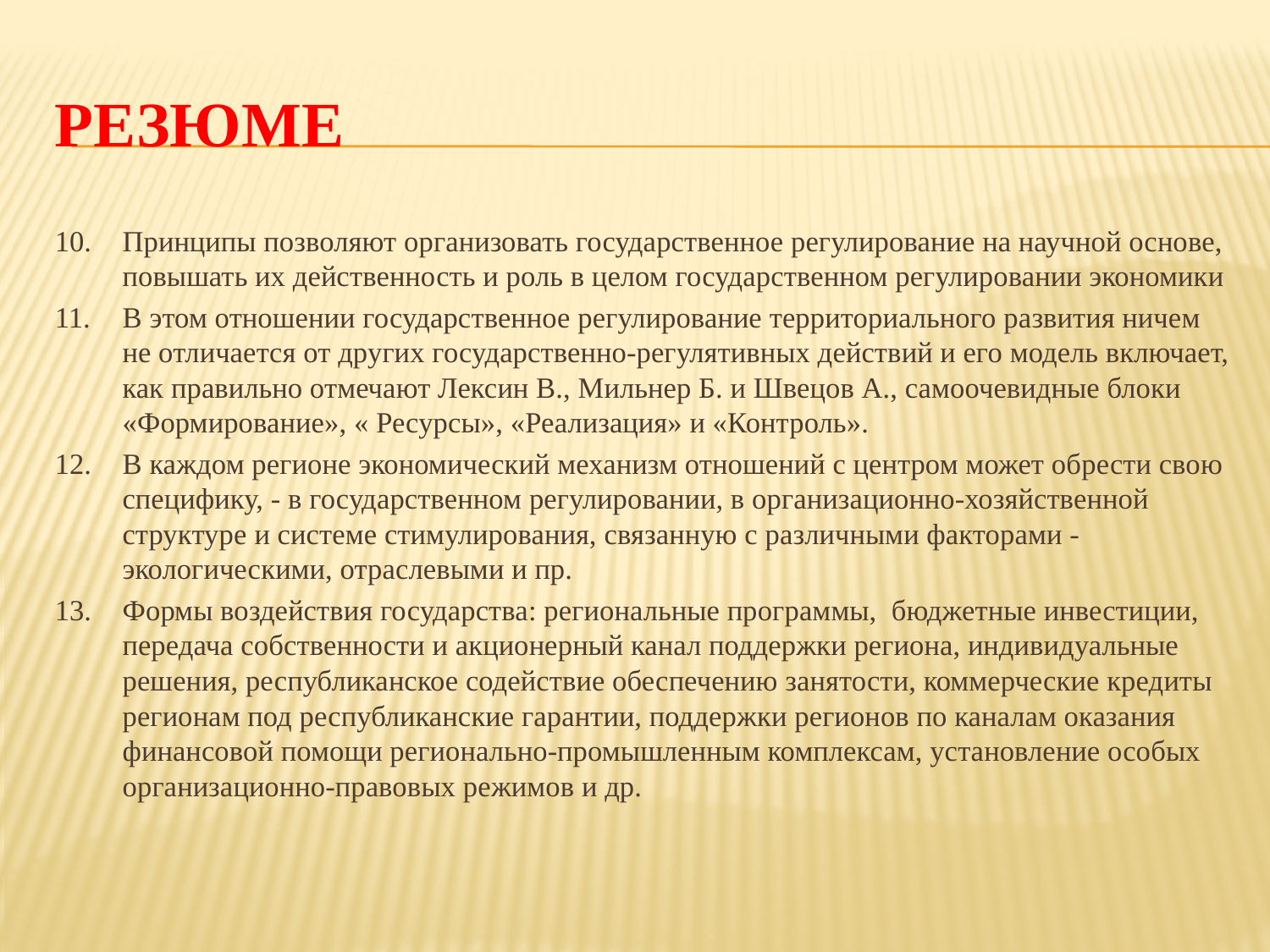

# резюме
Принципы позволяют организовать государственное регулирование на научной основе, повышать их действенность и роль в целом государственном регулировании экономики
В этом отношении государственное регулирование территориального развития ничем не отличается от других государственно-регулятивных действий и его модель включает, как правильно отмечают Лексин В., Мильнер Б. и Швецов А., самоочевидные блоки «Формирование», « Ресурсы», «Реализация» и «Контроль».
В каждом регионе экономический механизм отношений с центром может обрести свою специфику, - в государственном регулировании, в организационно-хозяйственной структуре и системе стимулирования, связанную с различными факторами - экологическими, отраслевыми и пр.
Формы воздействия государства: региональные программы,  бюджетные инвестиции, передача собственности и акционерный канал поддержки региона, индивидуальные решения, республиканское содействие обеспечению занятости, коммерческие кредиты регионам под республиканские гарантии, поддержки регионов по каналам оказания финансовой помощи регионально-промышленным комплексам, установление особых организационно-правовых режимов и др.